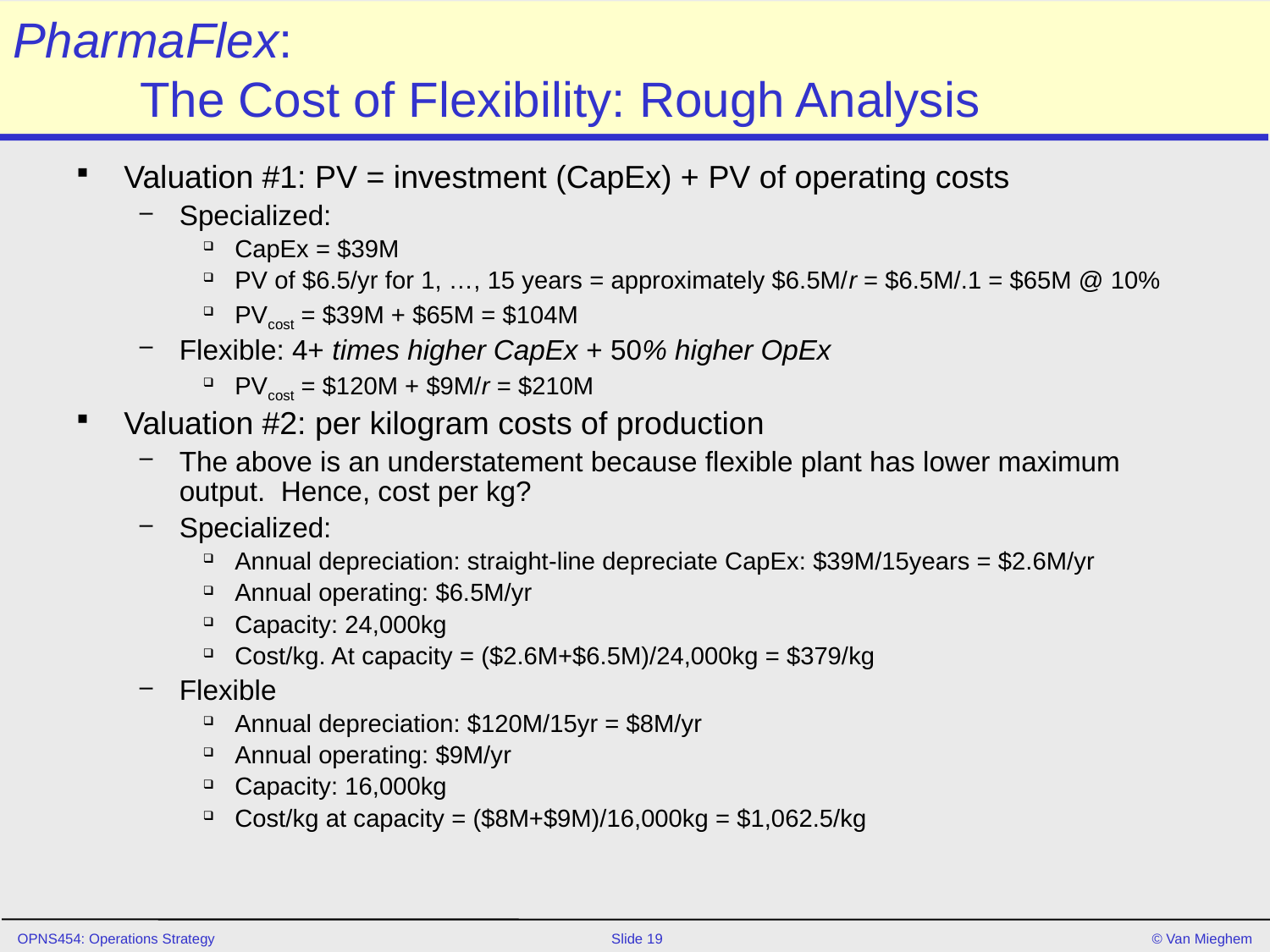

# PharmaFlex: The Cost of Flexibility: Rough Analysis
Valuation #1: PV = investment (CapEx) + PV of operating costs
Specialized:
CapEx = $39M
PV of $6.5/yr for 1, …, 15 years = approximately $6.5M/r = $6.5M/.1 = $65M @ 10%
PVcost = $39M + $65M = $104M
Flexible: 4+ times higher CapEx + 50% higher OpEx
PVcost = $120M + $9M/r = $210M
Valuation #2: per kilogram costs of production
The above is an understatement because flexible plant has lower maximum output.  Hence, cost per kg?
Specialized:
Annual depreciation: straight-line depreciate CapEx: $39M/15years = $2.6M/yr
Annual operating: $6.5M/yr
Capacity: 24,000kg
Cost/kg. At capacity = ($2.6M+$6.5M)/24,000kg = $379/kg
Flexible
Annual depreciation: $120M/15yr = $8M/yr
Annual operating: $9M/yr
Capacity: 16,000kg
Cost/kg at capacity = ($8M+$9M)/16,000kg = $1,062.5/kg